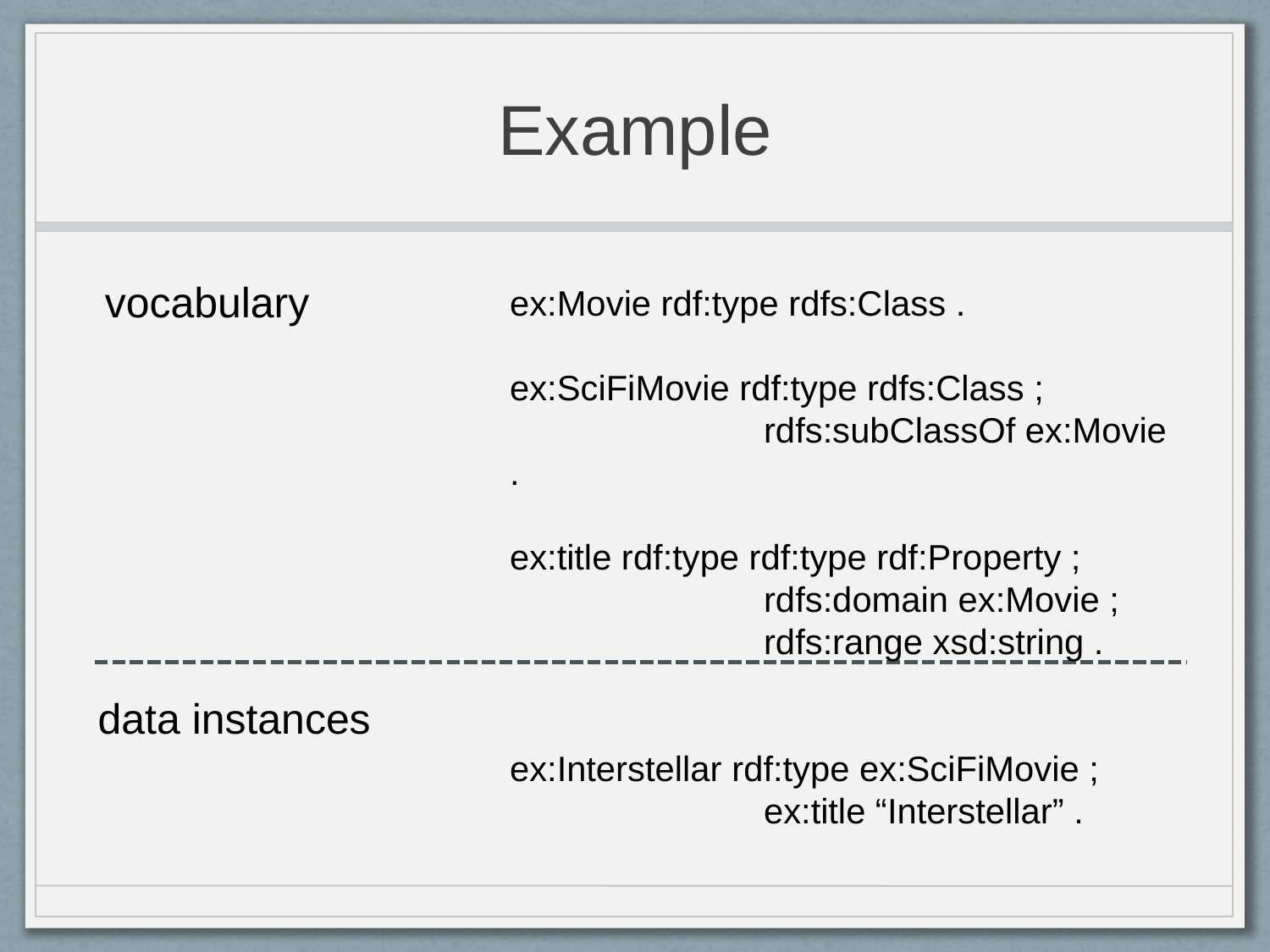

# Example
vocabulary
ex:Movie rdf:type rdfs:Class .

ex:SciFiMovie rdf:type rdfs:Class ;
		rdfs:subClassOf ex:Movie .

ex:title rdf:type rdf:type rdf:Property ;
		rdfs:domain ex:Movie ;
		rdfs:range xsd:string .

ex:Interstellar rdf:type ex:SciFiMovie ;
		ex:title “Interstellar” .
data instances